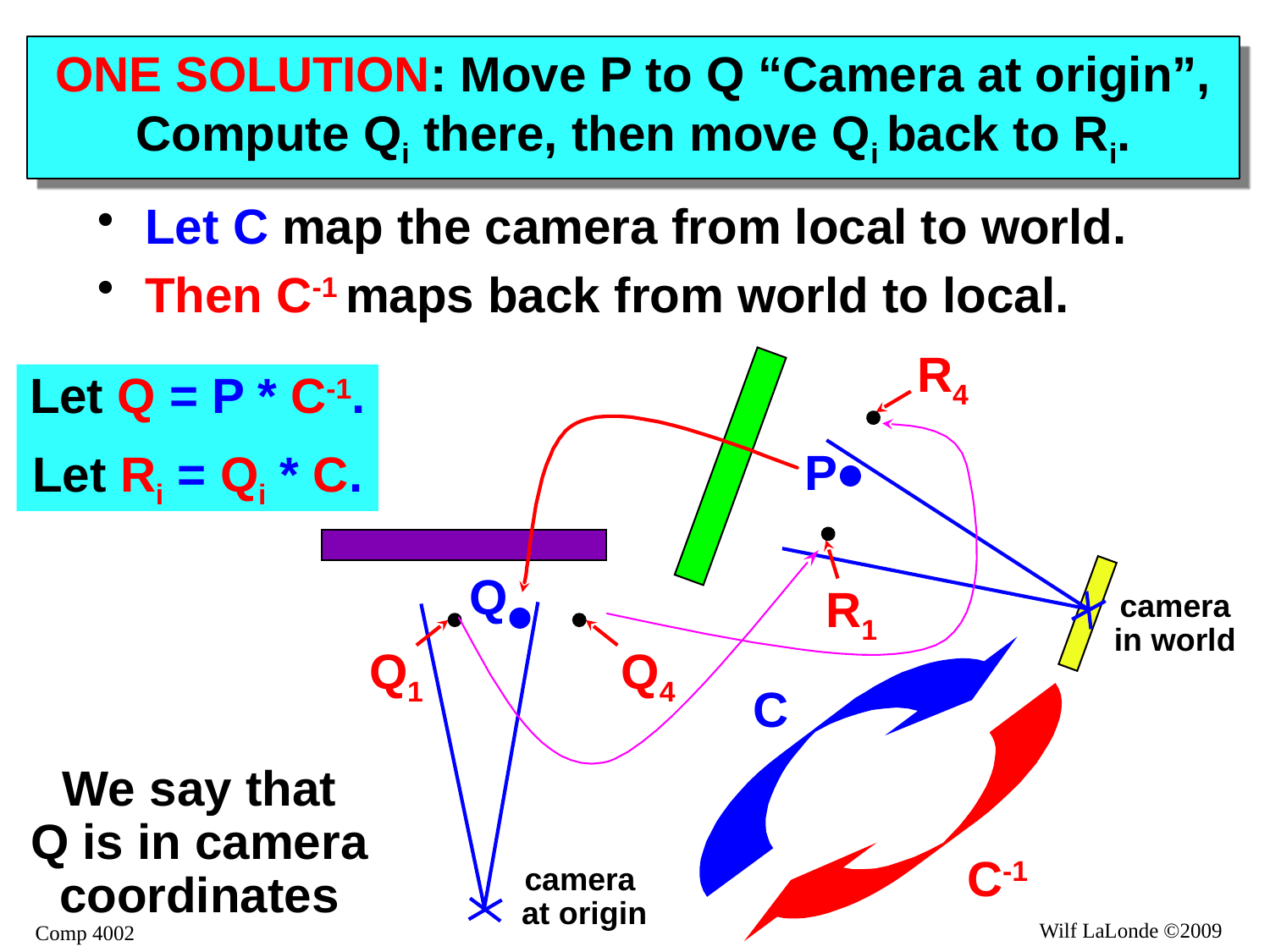

# ONE SOLUTION: Move P to Q “Camera at origin”, Compute Qi there, then move Qi back to Ri.
Let C map the camera from local to world.
Then C-1 maps back from world to local.
R4

Let Q = P * C-1.
Let Ri = Qi * C.

P

Q
R1
camera
in world

Q1
Q4

C

We say that
Q is in camera
coordinates
C-1
camera
at origin